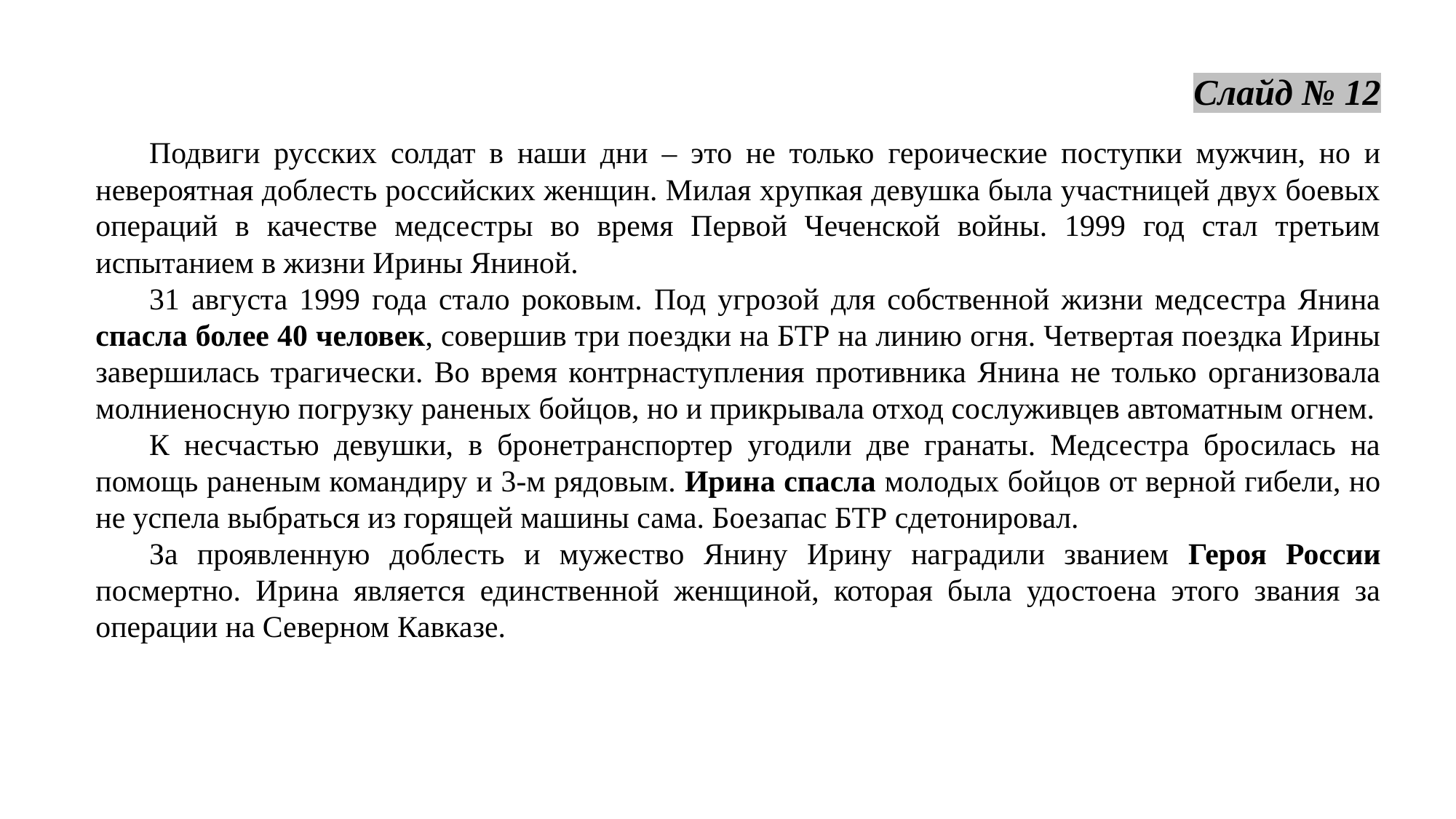

Слайд № 12
Подвиги русских солдат в наши дни – это не только героические поступки мужчин, но и невероятная доблесть российских женщин. Милая хрупкая девушка была участницей двух боевых операций в качестве медсестры во время Первой Чеченской войны. 1999 год стал третьим испытанием в жизни Ирины Яниной.
31 августа 1999 года стало роковым. Под угрозой для собственной жизни медсестра Янина спасла более 40 человек, совершив три поездки на БТР на линию огня. Четвертая поездка Ирины завершилась трагически. Во время контрнаступления противника Янина не только организовала молниеносную погрузку раненых бойцов, но и прикрывала отход сослуживцев автоматным огнем.
К несчастью девушки, в бронетранспортер угодили две гранаты. Медсестра бросилась на помощь раненым командиру и 3-м рядовым. Ирина спасла молодых бойцов от верной гибели, но не успела выбраться из горящей машины сама. Боезапас БТР сдетонировал.
За проявленную доблесть и мужество Янину Ирину наградили званием Героя России посмертно. Ирина является единственной женщиной, которая была удостоена этого звания за операции на Северном Кавказе.